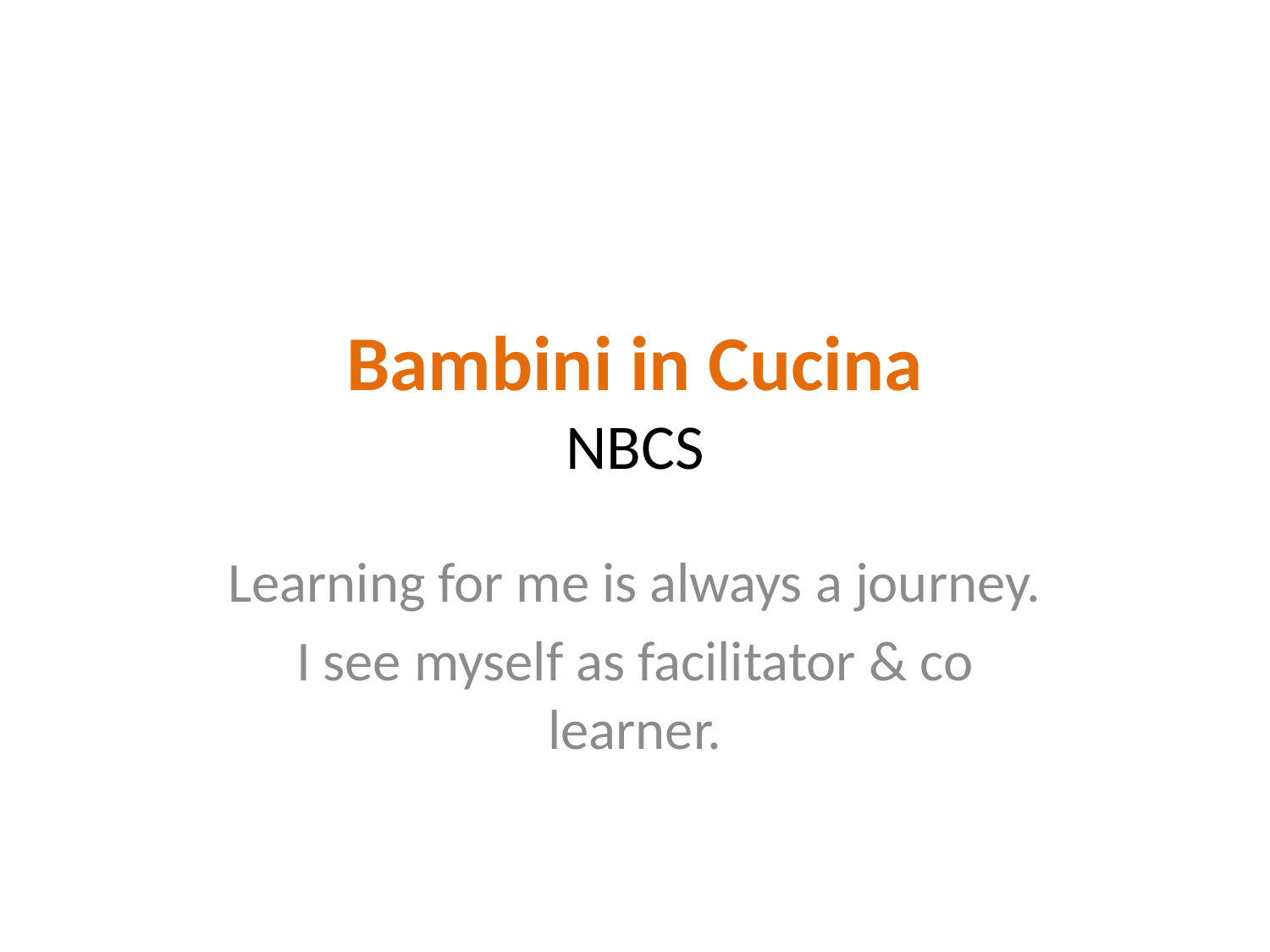

# Bambini in Cucina NBCS
Learning for me is always a journey.
I see myself as facilitator & co learner.